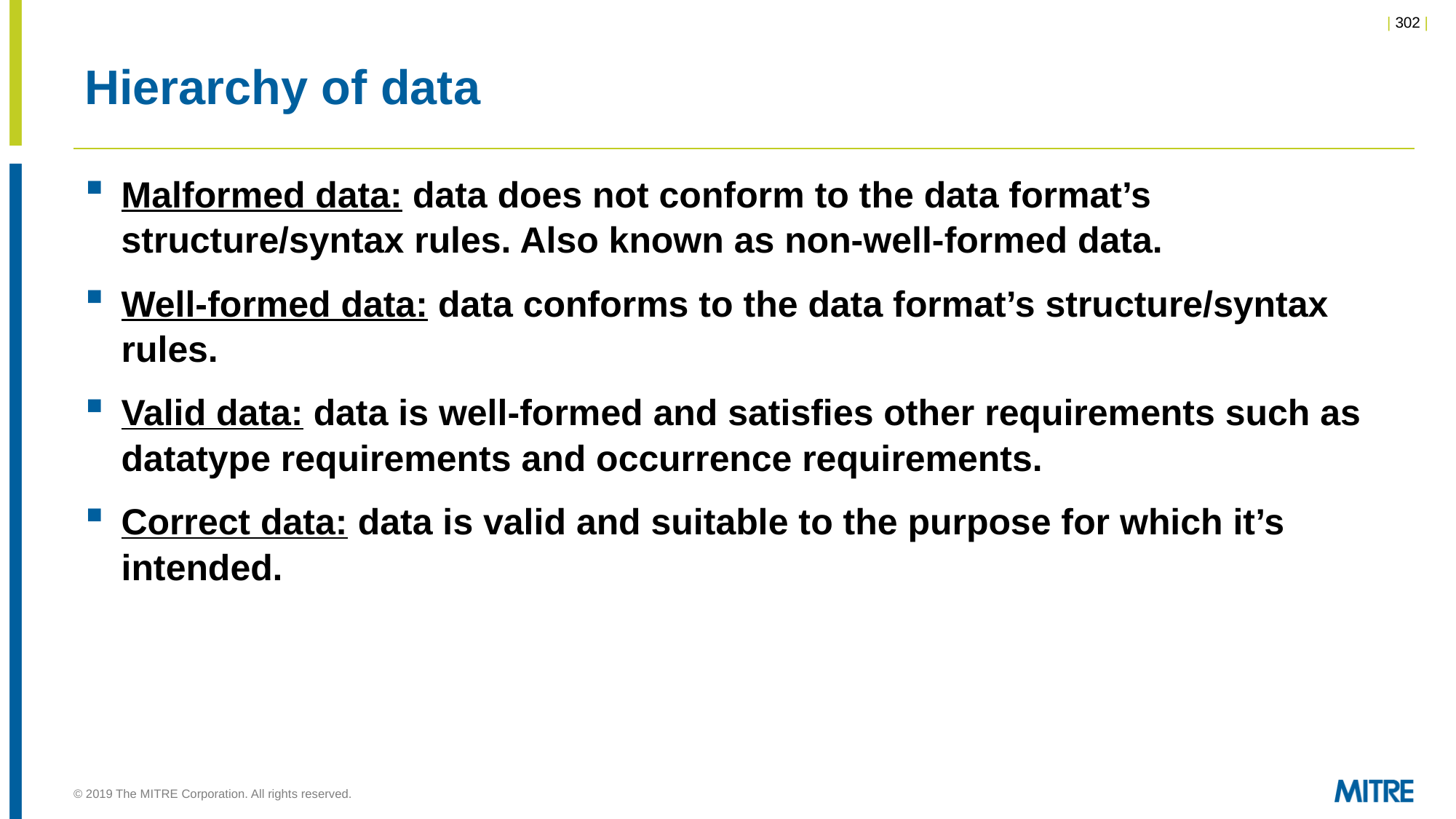

# Hierarchy of data
Malformed data: data does not conform to the data format’s structure/syntax rules. Also known as non-well-formed data.
Well-formed data: data conforms to the data format’s structure/syntax rules.
Valid data: data is well-formed and satisfies other requirements such as datatype requirements and occurrence requirements.
Correct data: data is valid and suitable to the purpose for which it’s intended.
© 2019 The MITRE Corporation. All rights reserved.